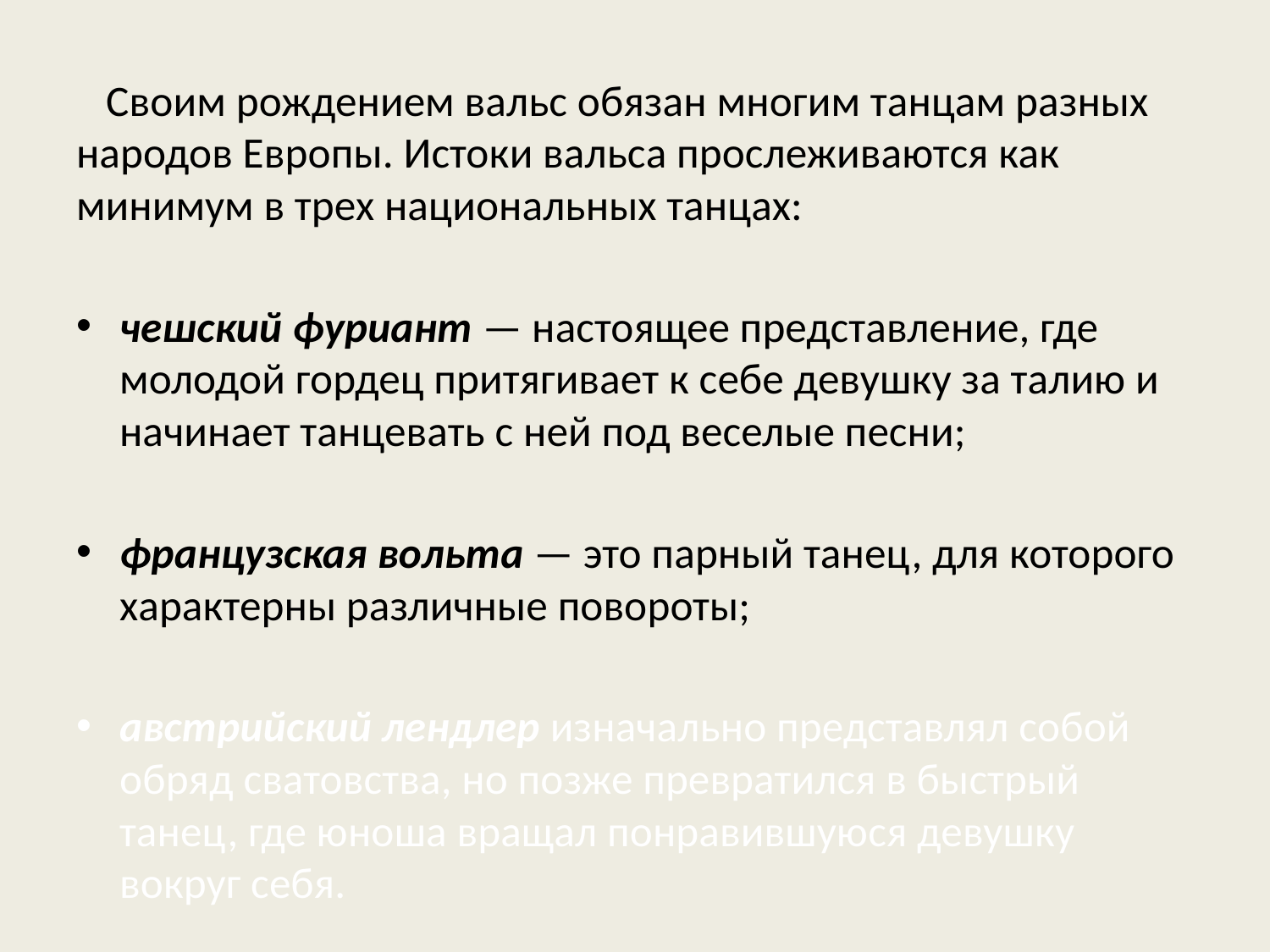

Своим рождением вальс обязан многим танцам разных народов Европы. Истоки вальса прослеживаются как минимум в трех национальных танцах:

чешский фуриант — настоящее представление, где молодой гордец притягивает к себе девушку за талию и начинает танцевать с ней под веселые песни;

французская вольта — это парный танец, для которого характерны различные повороты;

австрийский лендлер изначально представлял собой обряд сватовства, но позже превратился в быстрый танец, где юноша вращал понравившуюся девушку вокруг себя.